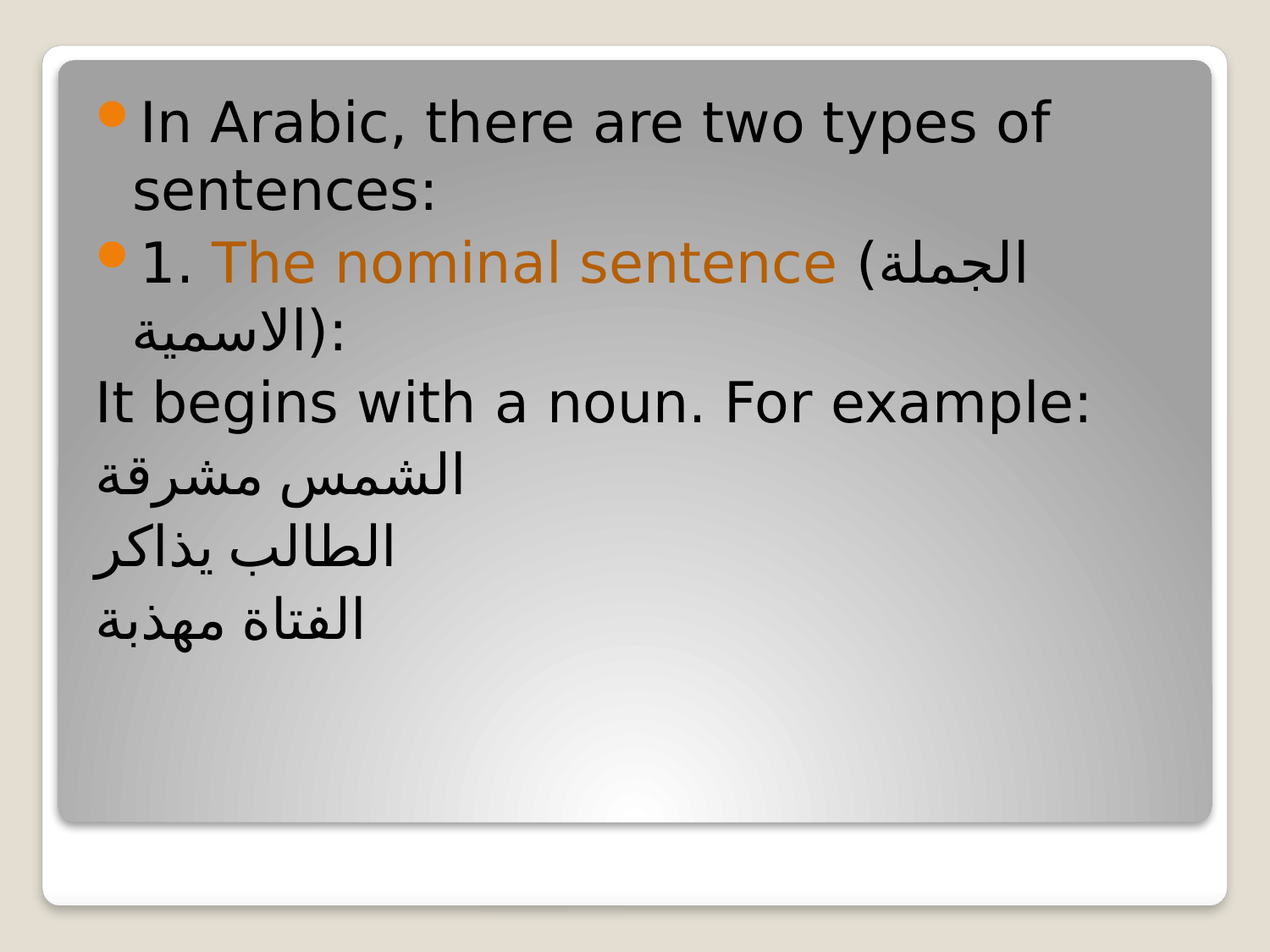

In Arabic, there are two types of sentences:
1. The nominal sentence (الجملة الاسمية):
It begins with a noun. For example:
الشمس مشرقة
الطالب يذاكر
الفتاة مهذبة